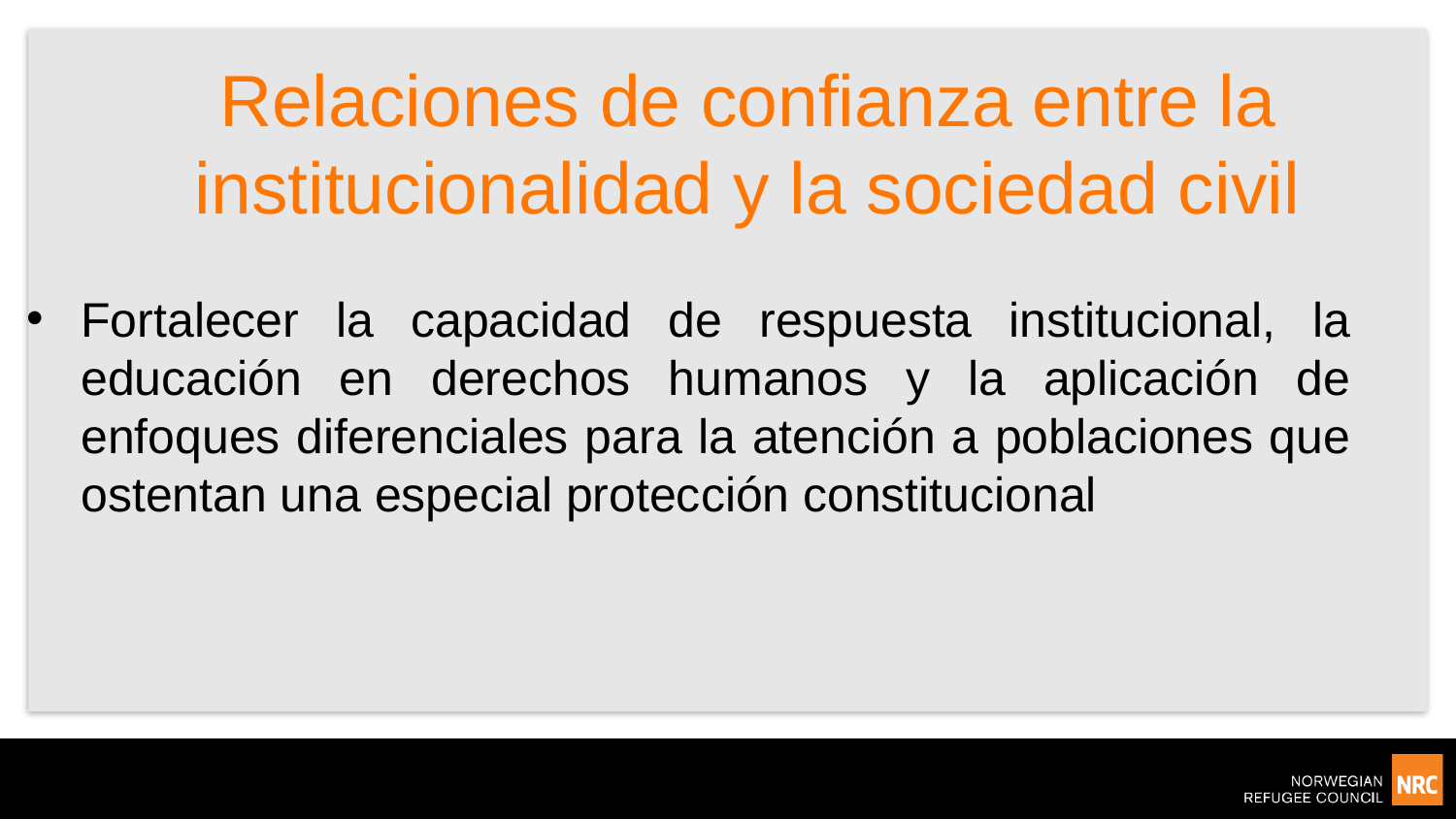

#
Relaciones de confianza entre la institucionalidad y la sociedad civil
Fortalecer la capacidad de respuesta institucional, la educación en derechos humanos y la aplicación de enfoques diferenciales para la atención a poblaciones que ostentan una especial protección constitucional